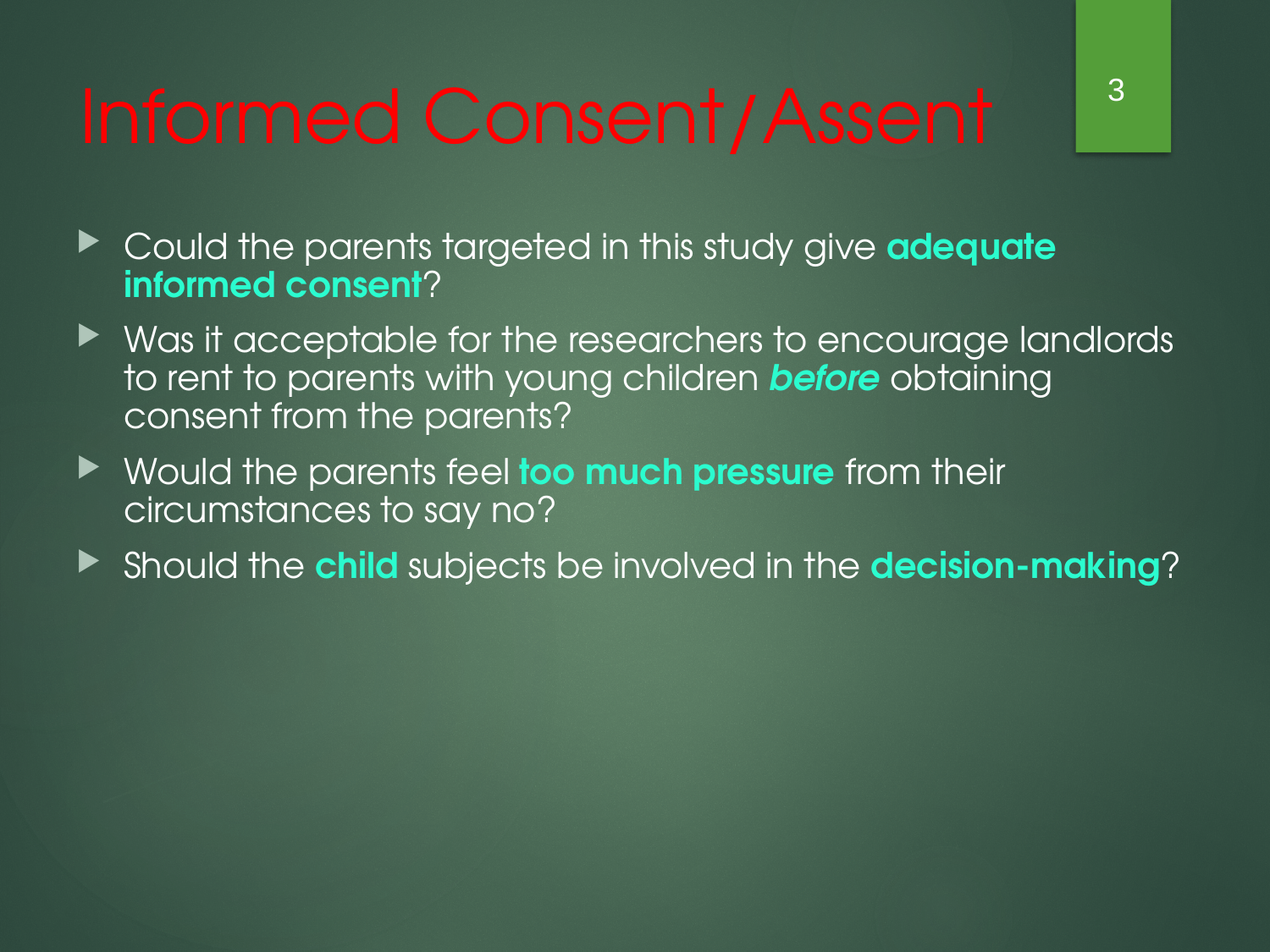

# Informed Consent/Assent
3
Could the parents targeted in this study give adequate informed consent?
Was it acceptable for the researchers to encourage landlords to rent to parents with young children before obtaining consent from the parents?
Would the parents feel too much pressure from their circumstances to say no?
Should the child subjects be involved in the decision-making?